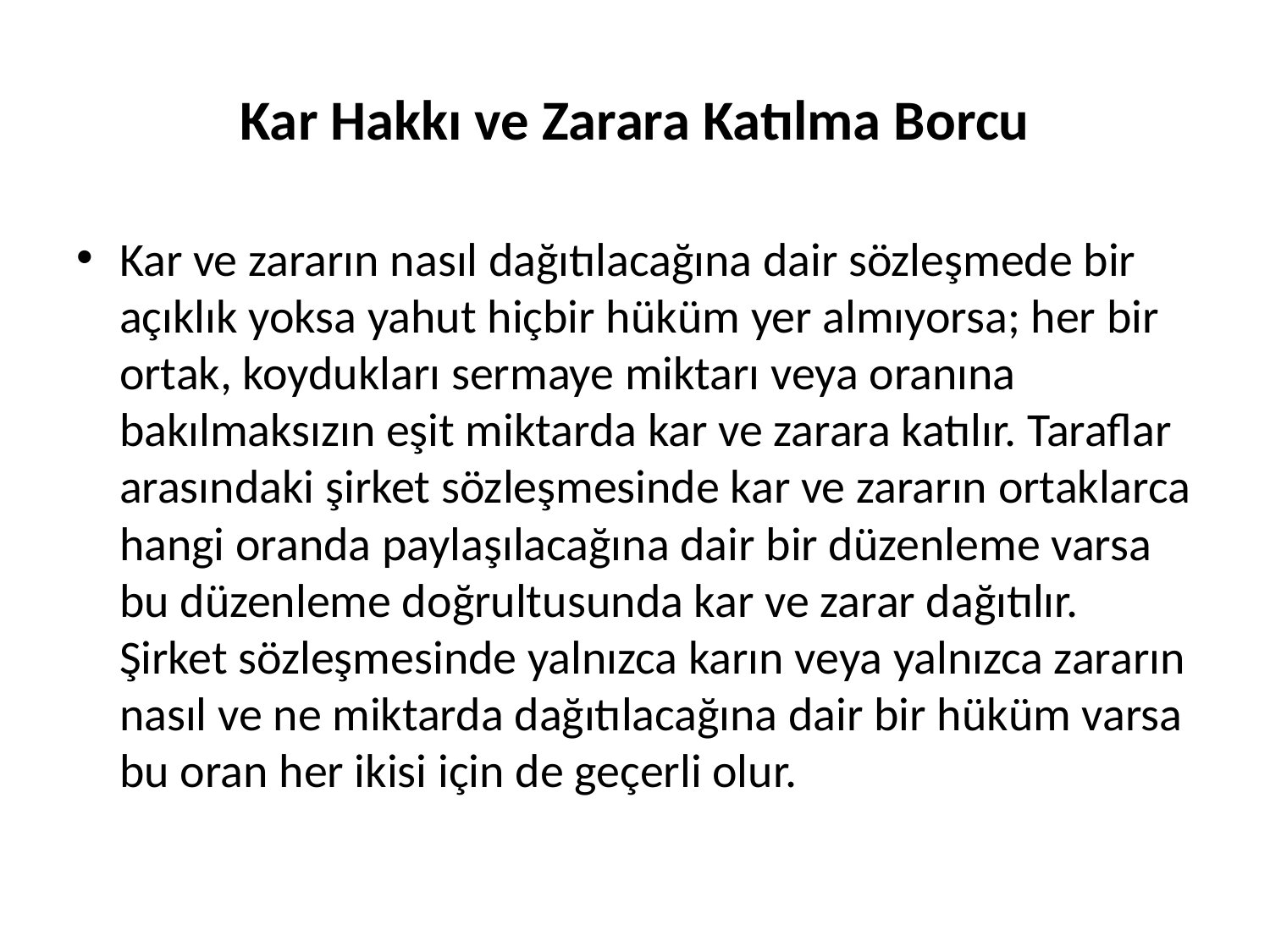

# Kar Hakkı ve Zarara Katılma Borcu
Kar ve zararın nasıl dağıtılacağına dair sözleşmede bir açıklık yoksa yahut hiçbir hüküm yer almıyorsa; her bir ortak, koydukları sermaye miktarı veya oranına bakılmaksızın eşit miktarda kar ve zarara katılır. Taraflar arasındaki şirket sözleşmesinde kar ve zararın ortaklarca hangi oranda paylaşılacağına dair bir düzenleme varsa bu düzenleme doğrultusunda kar ve zarar dağıtılır. Şirket sözleşmesinde yalnızca karın veya yalnızca zararın nasıl ve ne miktarda dağıtılacağına dair bir hüküm varsa bu oran her ikisi için de geçerli olur.